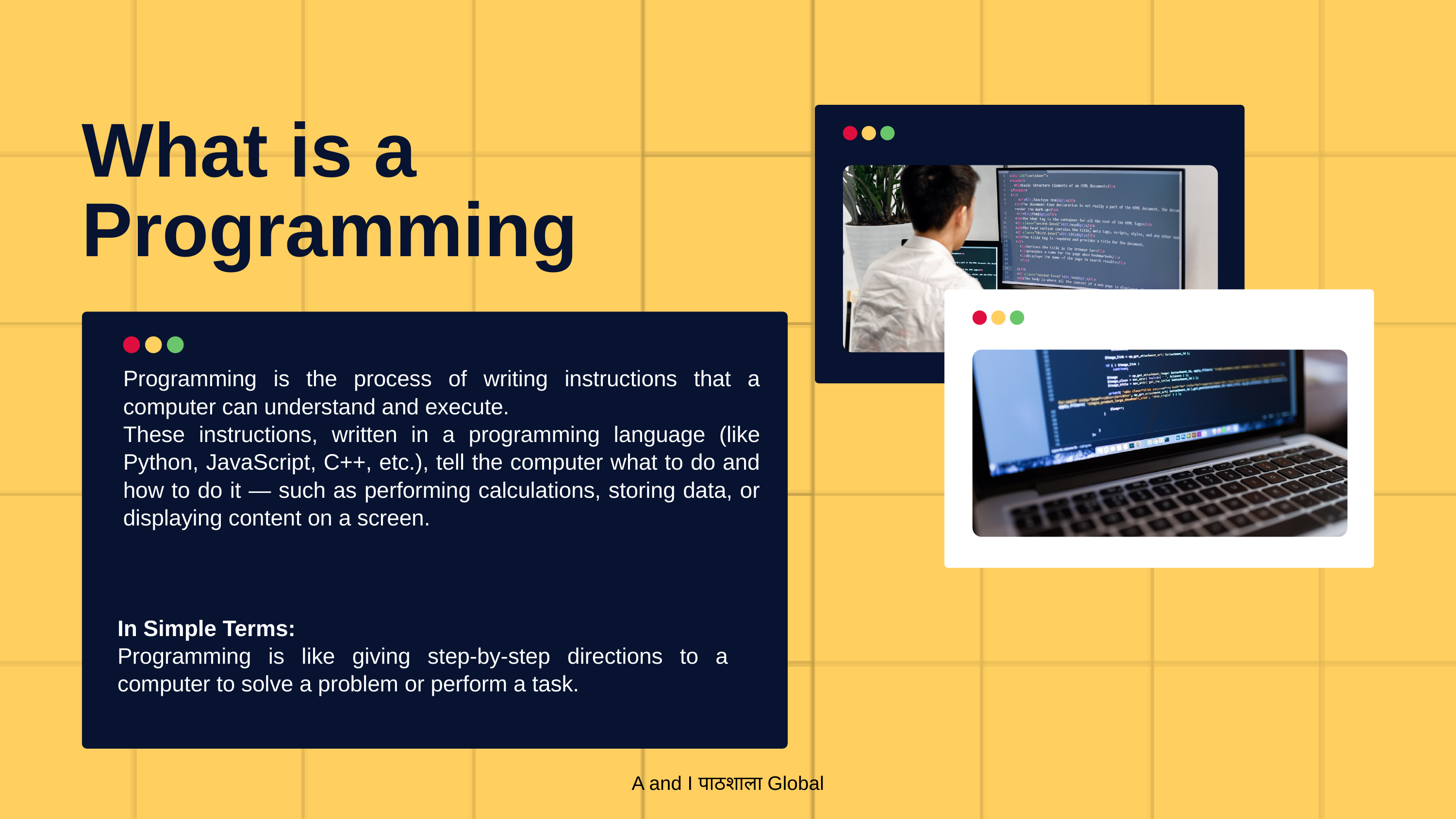

What is a Programming

Programming is the process of writing instructions that a computer can understand and execute.
These instructions, written in a programming language (like Python, JavaScript, C++, etc.), tell the computer what to do and how to do it — such as performing calculations, storing data, or displaying content on a screen.

In Simple Terms:
Programming is like giving step-by-step directions to a computer to solve a problem or perform a task.
A and I पाठशाला Global